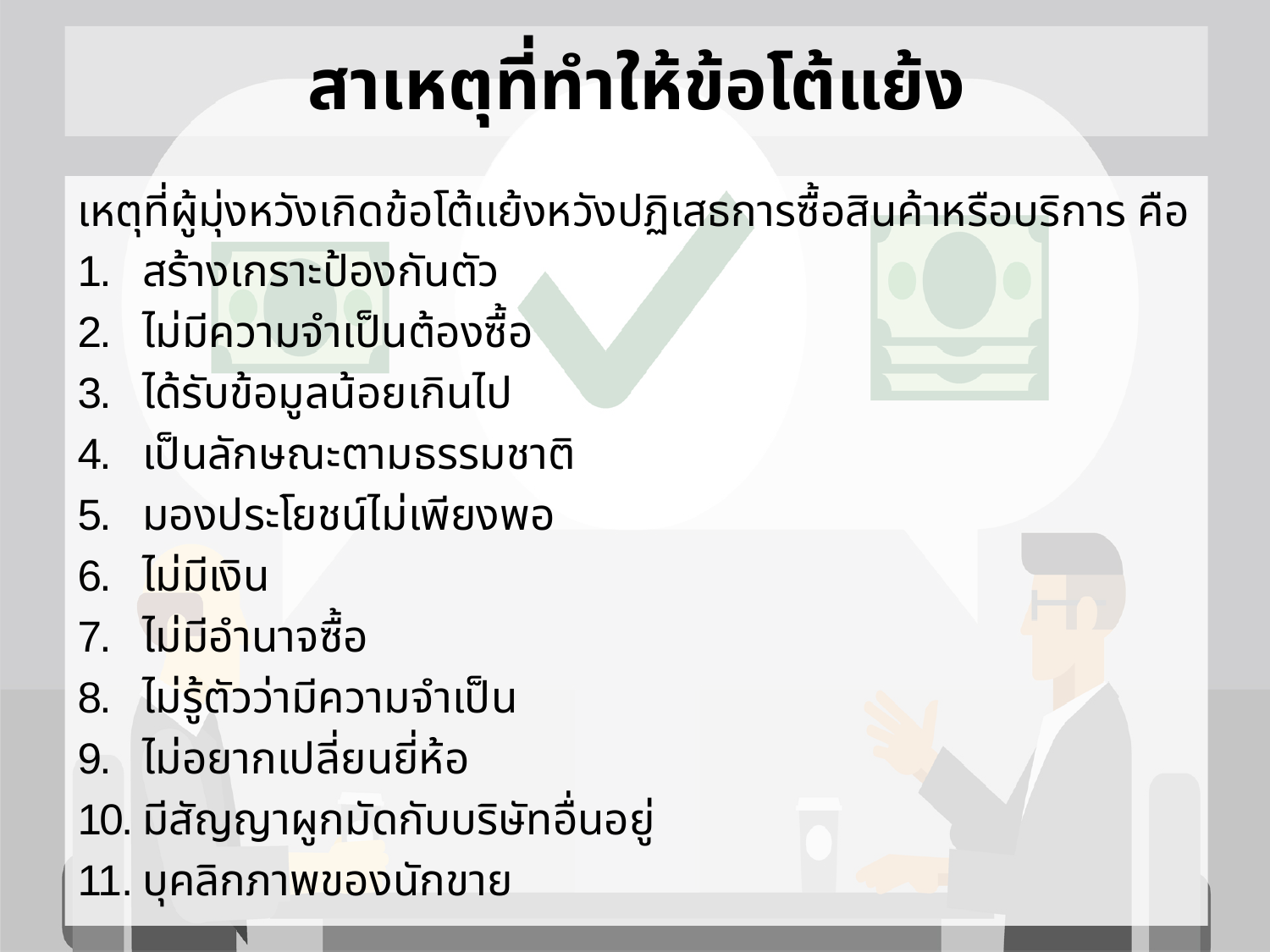

# สาเหตุที่ทำให้ข้อโต้แย้ง
เหตุที่ผู้มุ่งหวังเกิดข้อโต้แย้งหวังปฏิเสธการซื้อสินค้าหรือบริการ คือ
สร้างเกราะป้องกันตัว
ไม่มีความจำเป็นต้องซื้อ
ได้รับข้อมูลน้อยเกินไป
เป็นลักษณะตามธรรมชาติ
มองประโยชน์ไม่เพียงพอ
ไม่มีเงิน
ไม่มีอำนาจซื้อ
ไม่รู้ตัวว่ามีความจำเป็น
ไม่อยากเปลี่ยนยี่ห้อ
มีสัญญาผูกมัดกับบริษัทอื่นอยู่
บุคลิกภาพของนักขาย